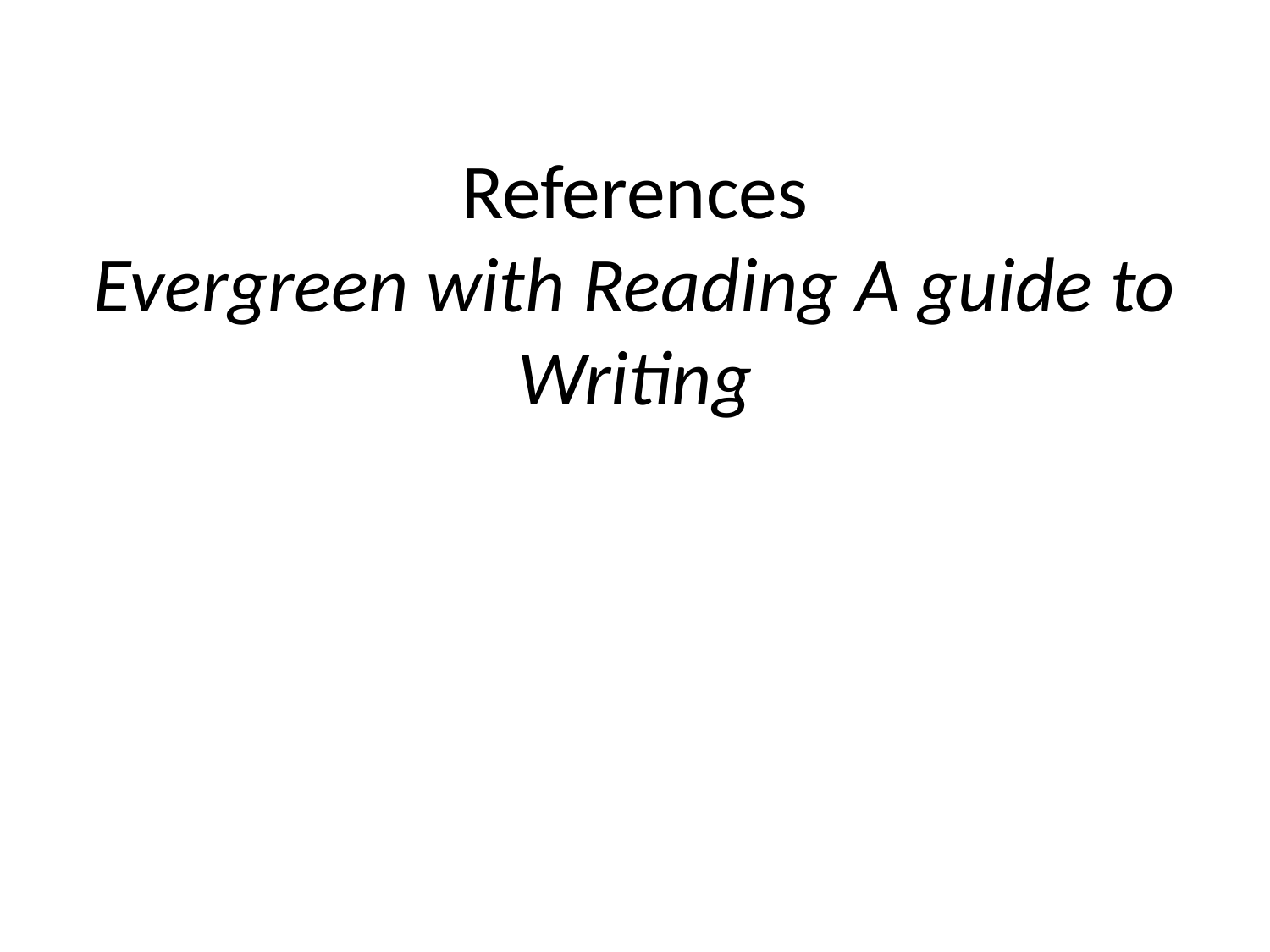

# References Evergreen with Reading A guide to Writing